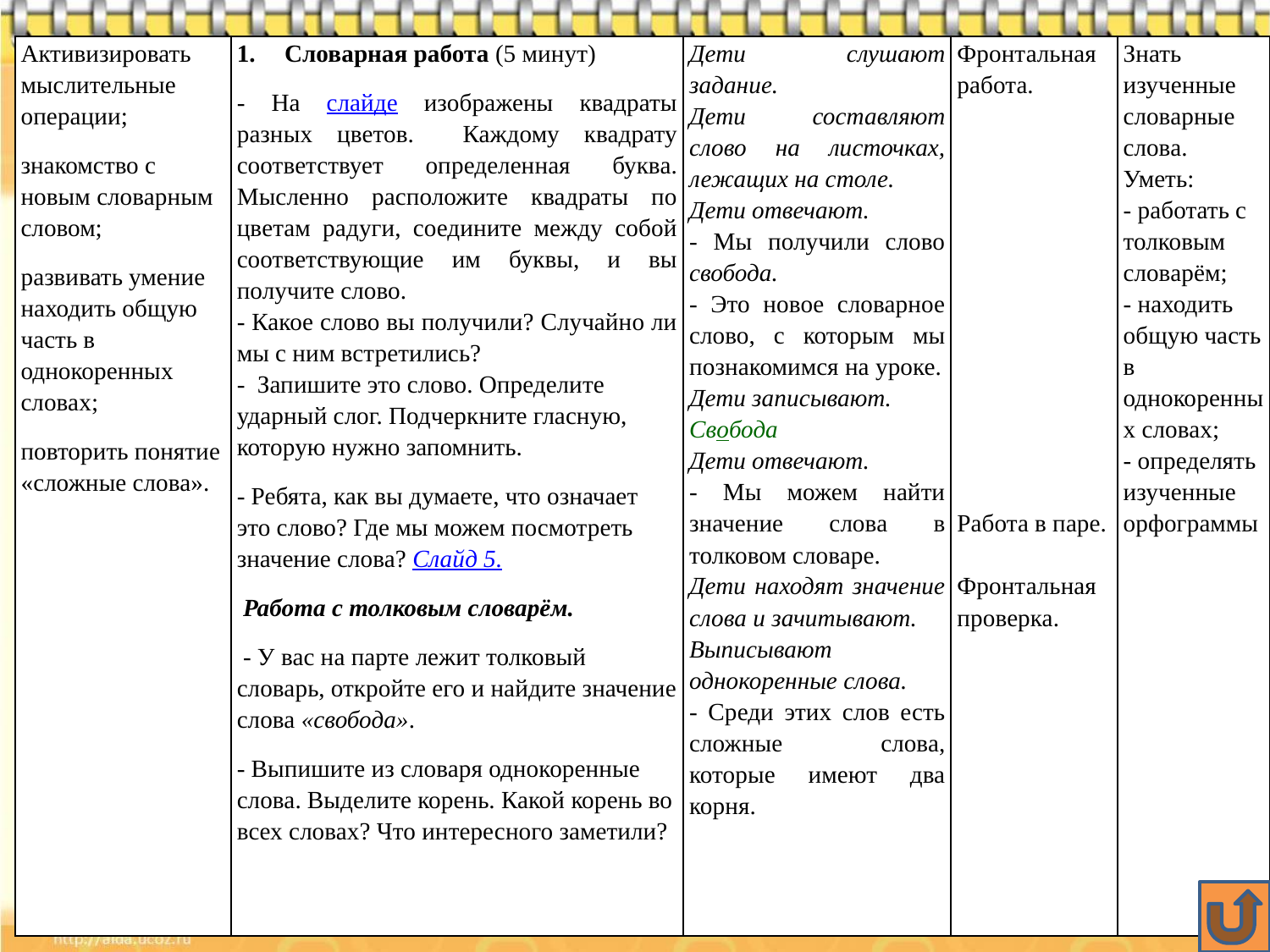

| Активизировать мыслительные операции; знакомство с новым словарным словом; развивать умение находить общую часть в однокоренных словах; повторить понятие «сложные слова». | Словарная работа (5 минут) - На слайде изображены квадраты разных цветов. Каждому квадрату соответствует определенная буква. Мысленно расположите квадраты по цветам радуги, соедините между собой соответствующие им буквы, и вы получите слово. - Какое слово вы получили? Случайно ли мы с ним встретились? - Запишите это слово. Определите ударный слог. Подчеркните гласную, которую нужно запомнить. - Ребята, как вы думаете, что означает это слово? Где мы можем посмотреть значение слова? Слайд 5. Работа с толковым словарём. - У вас на парте лежит толковый словарь, откройте его и найдите значение слова «свобода». - Выпишите из словаря однокоренные слова. Выделите корень. Какой корень во всех словах? Что интересного заметили? | Дети слушают задание. Дети составляют слово на листочках, лежащих на столе. Дети отвечают. - Мы получили слово свобода. - Это новое словарное слово, с которым мы познакомимся на уроке. Дети записывают. Свобода Дети отвечают. - Мы можем найти значение слова в толковом словаре. Дети находят значение слова и зачитывают. Выписывают однокоренные слова. - Среди этих слов есть сложные слова, которые имеют два корня. | Фронтальная работа. Работа в паре. Фронтальная проверка. | Знать изученные словарные слова. Уметь: - работать с толковым словарём; - находить общую часть в однокоренных словах; - определять изученные орфограммы |
| --- | --- | --- | --- | --- |